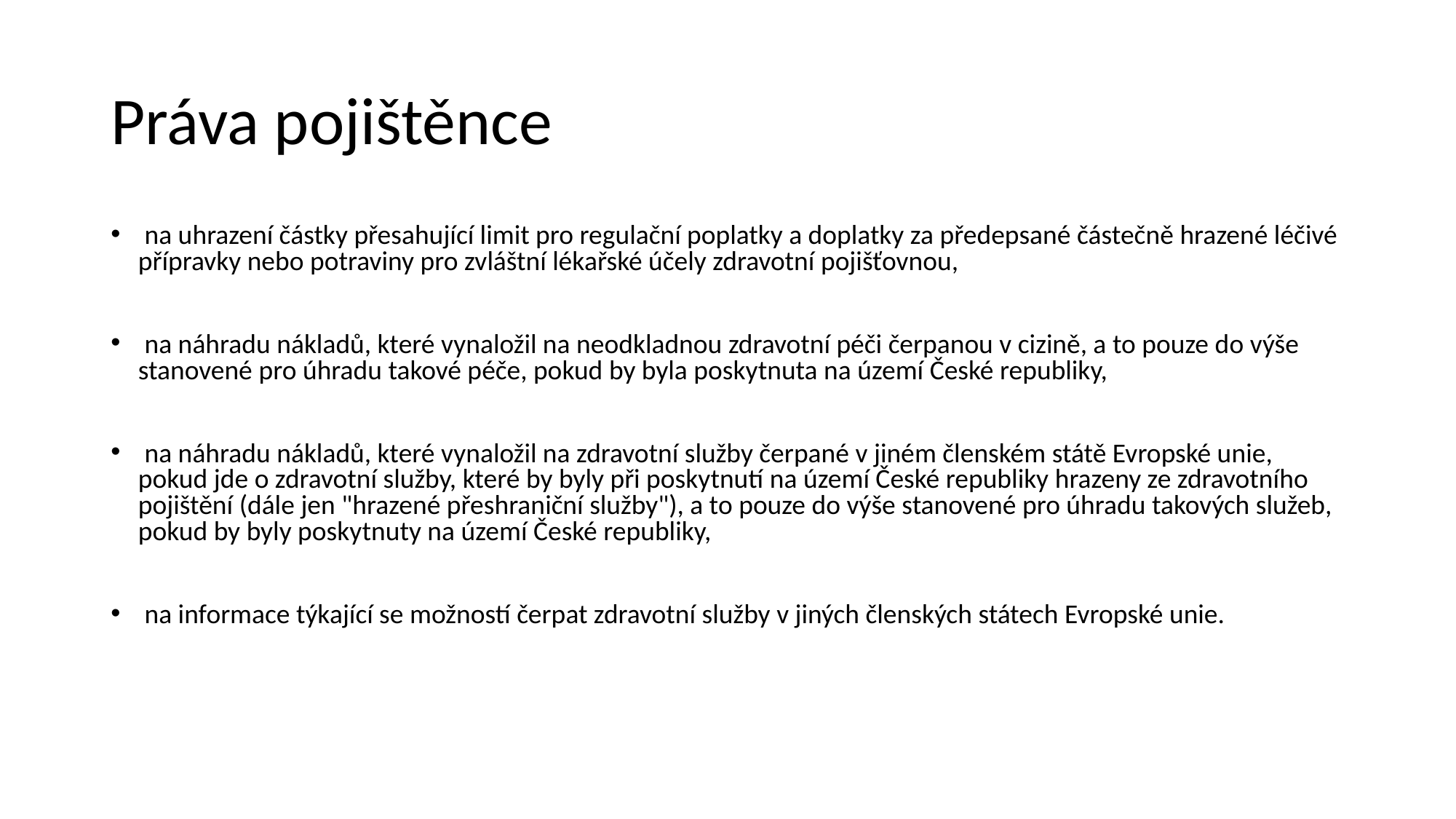

Práva pojištěnce
 na uhrazení částky přesahující limit pro regulační poplatky a doplatky za předepsané částečně hrazené léčivé přípravky nebo potraviny pro zvláštní lékařské účely zdravotní pojišťovnou,

 na náhradu nákladů, které vynaložil na neodkladnou zdravotní péči čerpanou v cizině, a to pouze do výše stanovené pro úhradu takové péče, pokud by byla poskytnuta na území České republiky,

 na náhradu nákladů, které vynaložil na zdravotní služby čerpané v jiném členském státě Evropské unie, pokud jde o zdravotní služby, které by byly při poskytnutí na území České republiky hrazeny ze zdravotního pojištění (dále jen "hrazené přeshraniční služby"), a to pouze do výše stanovené pro úhradu takových služeb, pokud by byly poskytnuty na území České republiky,

 na informace týkající se možností čerpat zdravotní služby v jiných členských státech Evropské unie.